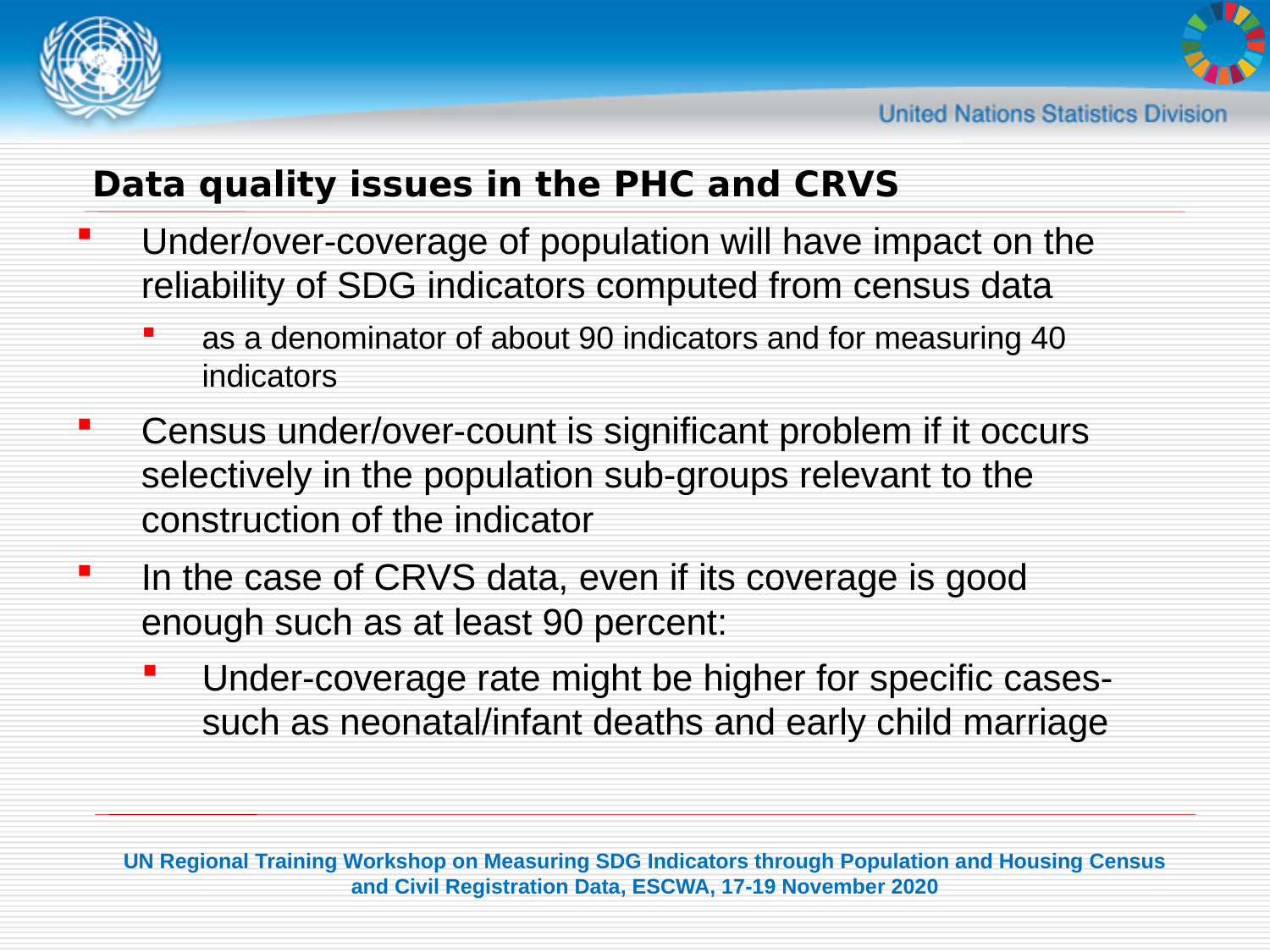

# Data quality issues in the PHC and CRVS
Under/over-coverage of population will have impact on the reliability of SDG indicators computed from census data
as a denominator of about 90 indicators and for measuring 40 indicators
Census under/over-count is significant problem if it occurs selectively in the population sub-groups relevant to the construction of the indicator
In the case of CRVS data, even if its coverage is good enough such as at least 90 percent:
Under-coverage rate might be higher for specific cases-  such as neonatal/infant deaths and early child marriage